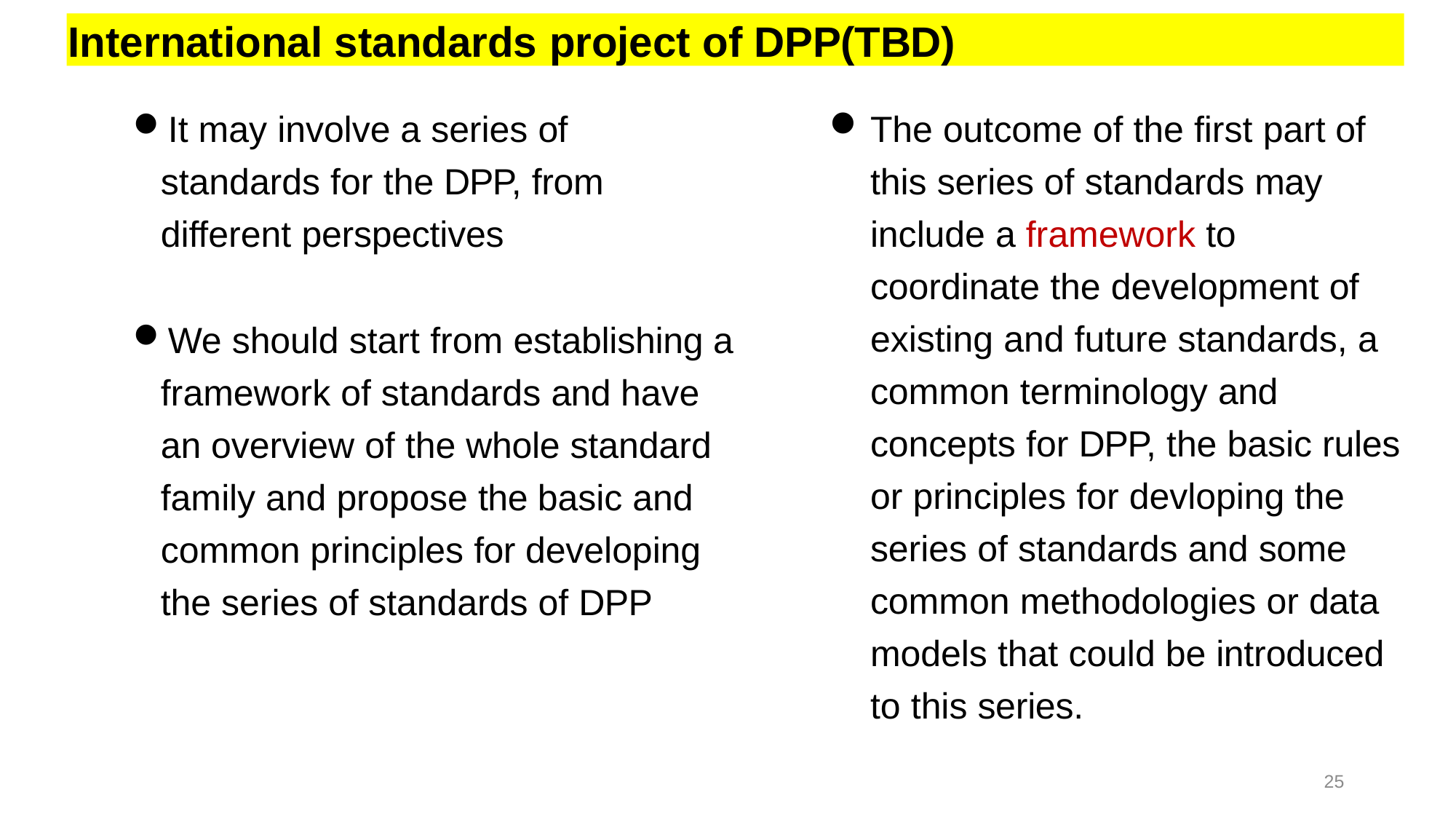

International standards project of DPP(TBD)
It may involve a series of standards for the DPP, from different perspectives

We should start from establishing a framework of standards and have an overview of the whole standard family and propose the basic and common principles for developing the series of standards of DPP
The outcome of the first part of this series of standards may include a framework to coordinate the development of existing and future standards, a common terminology and concepts for DPP, the basic rules or principles for devloping the series of standards and some common methodologies or data models that could be introduced to this series.
25